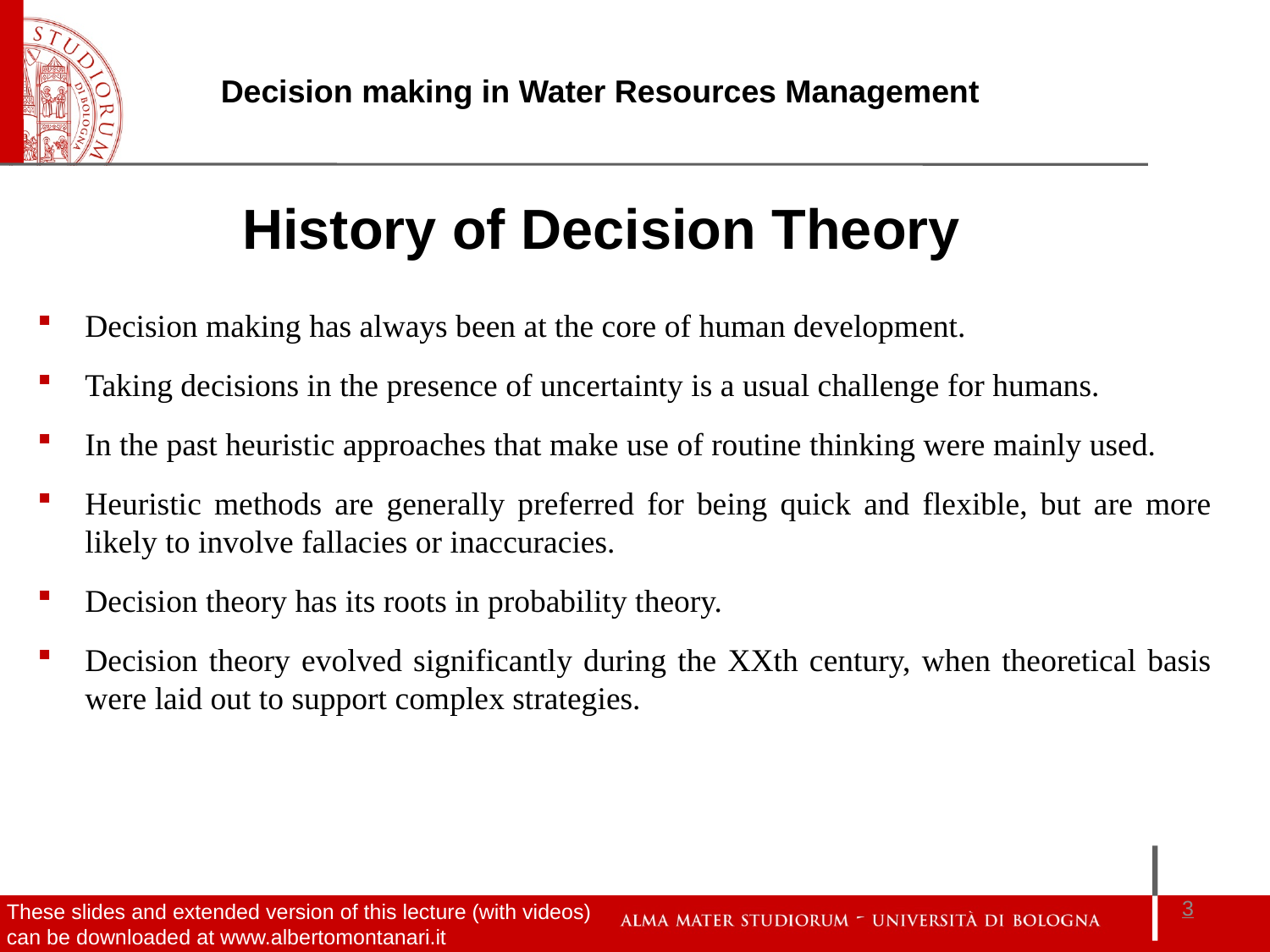

History of Decision Theory
Decision making has always been at the core of human development.
Taking decisions in the presence of uncertainty is a usual challenge for humans.
In the past heuristic approaches that make use of routine thinking were mainly used.
Heuristic methods are generally preferred for being quick and flexible, but are more likely to involve fallacies or inaccuracies.
Decision theory has its roots in probability theory.
Decision theory evolved significantly during the XXth century, when theoretical basis were laid out to support complex strategies.
3